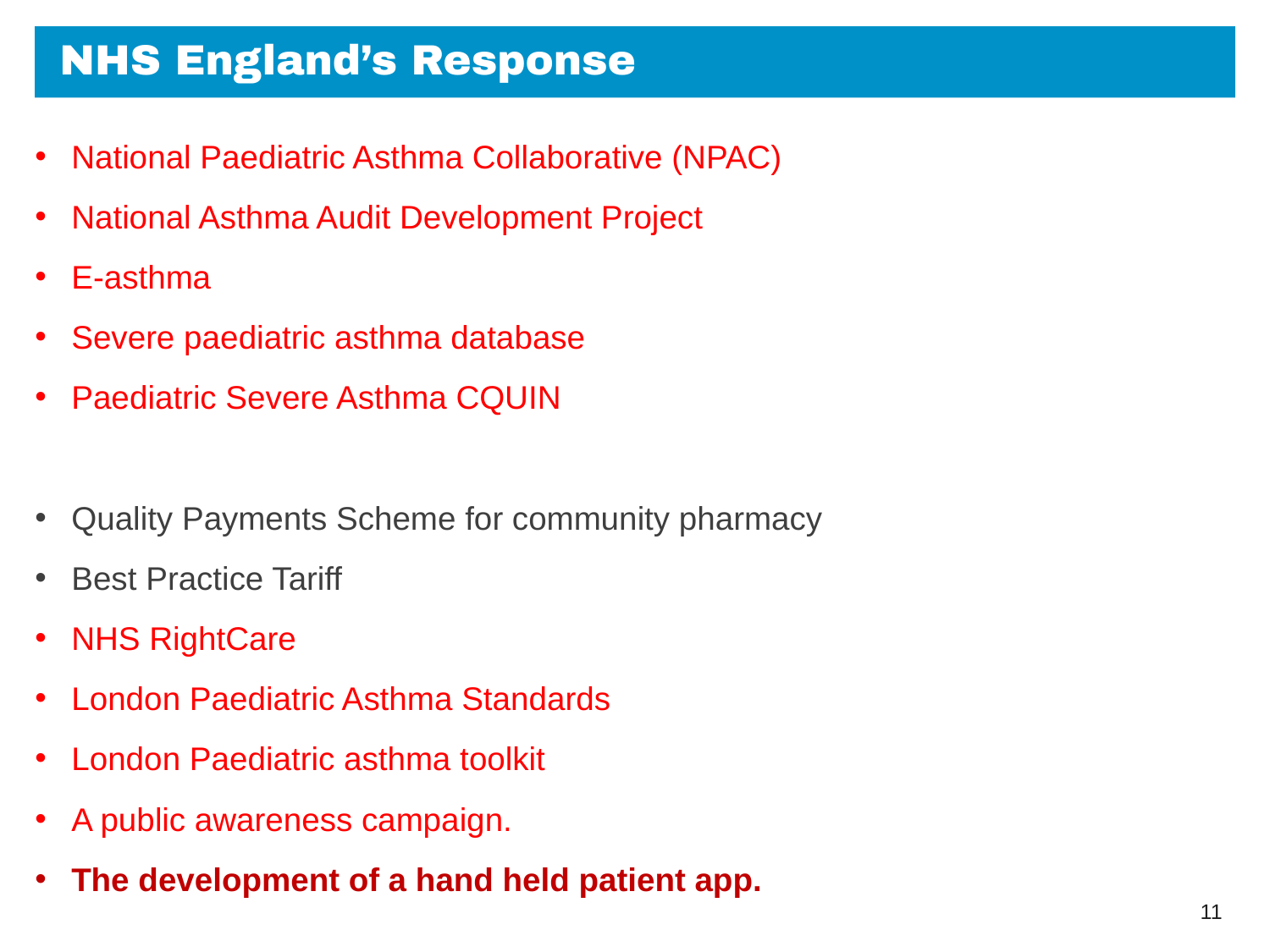

# NHS England’s Response
National Paediatric Asthma Collaborative (NPAC)
National Asthma Audit Development Project
E-asthma
Severe paediatric asthma database
Paediatric Severe Asthma CQUIN

Quality Payments Scheme for community pharmacy
Best Practice Tariff
NHS RightCare
London Paediatric Asthma Standards
London Paediatric asthma toolkit
A public awareness campaign.
The development of a hand held patient app.
11